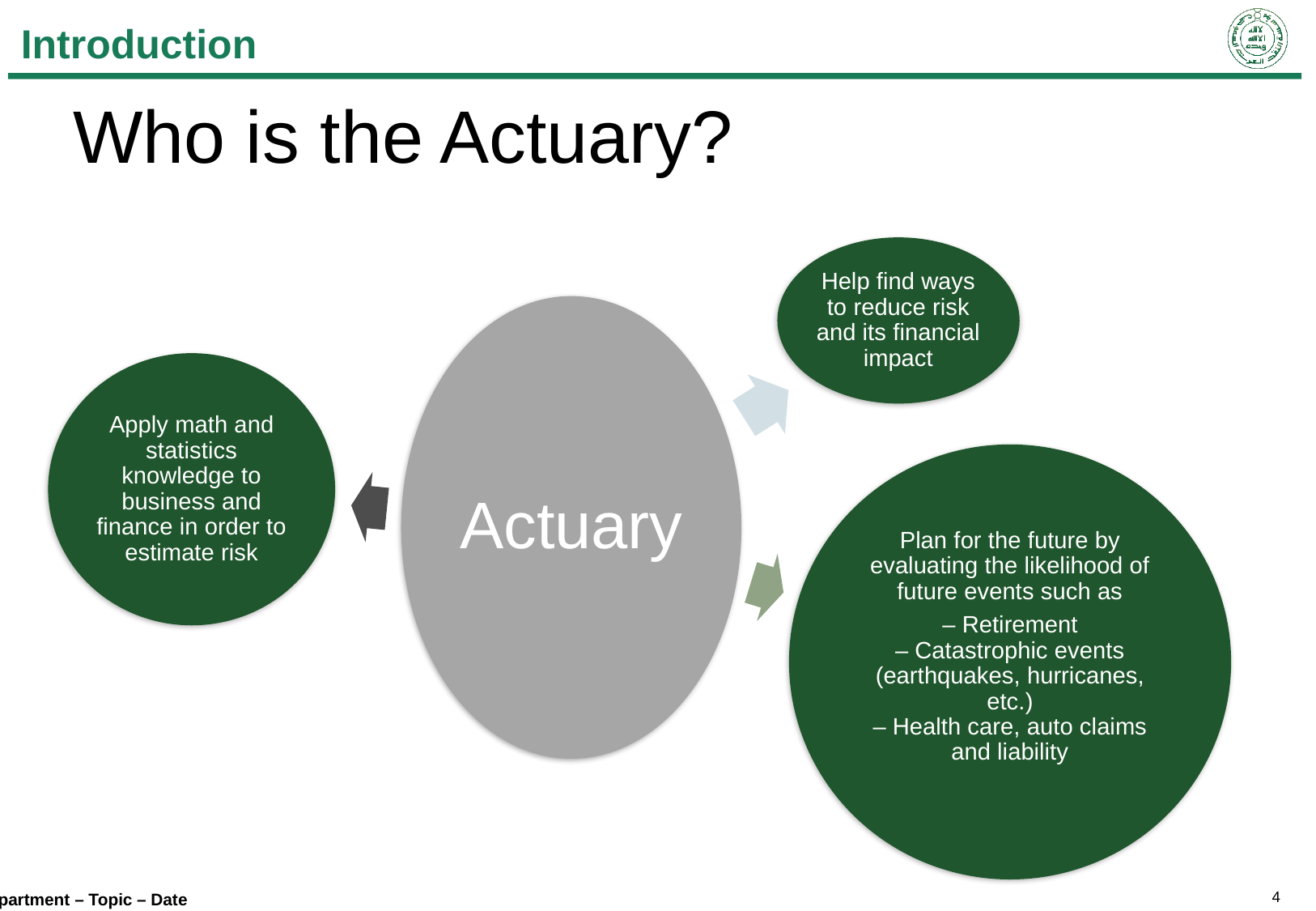

# Introduction
Who is the Actuary?
Actuary

Apply math and statistics knowledge to business and finance in order to estimate risk

Plan for the future by evaluating the likelihood of future events such as
– Retirement
– Catastrophic events (earthquakes, hurricanes, etc.)
– Health care, auto claims and liability

Help find ways to reduce risk and its financial impact